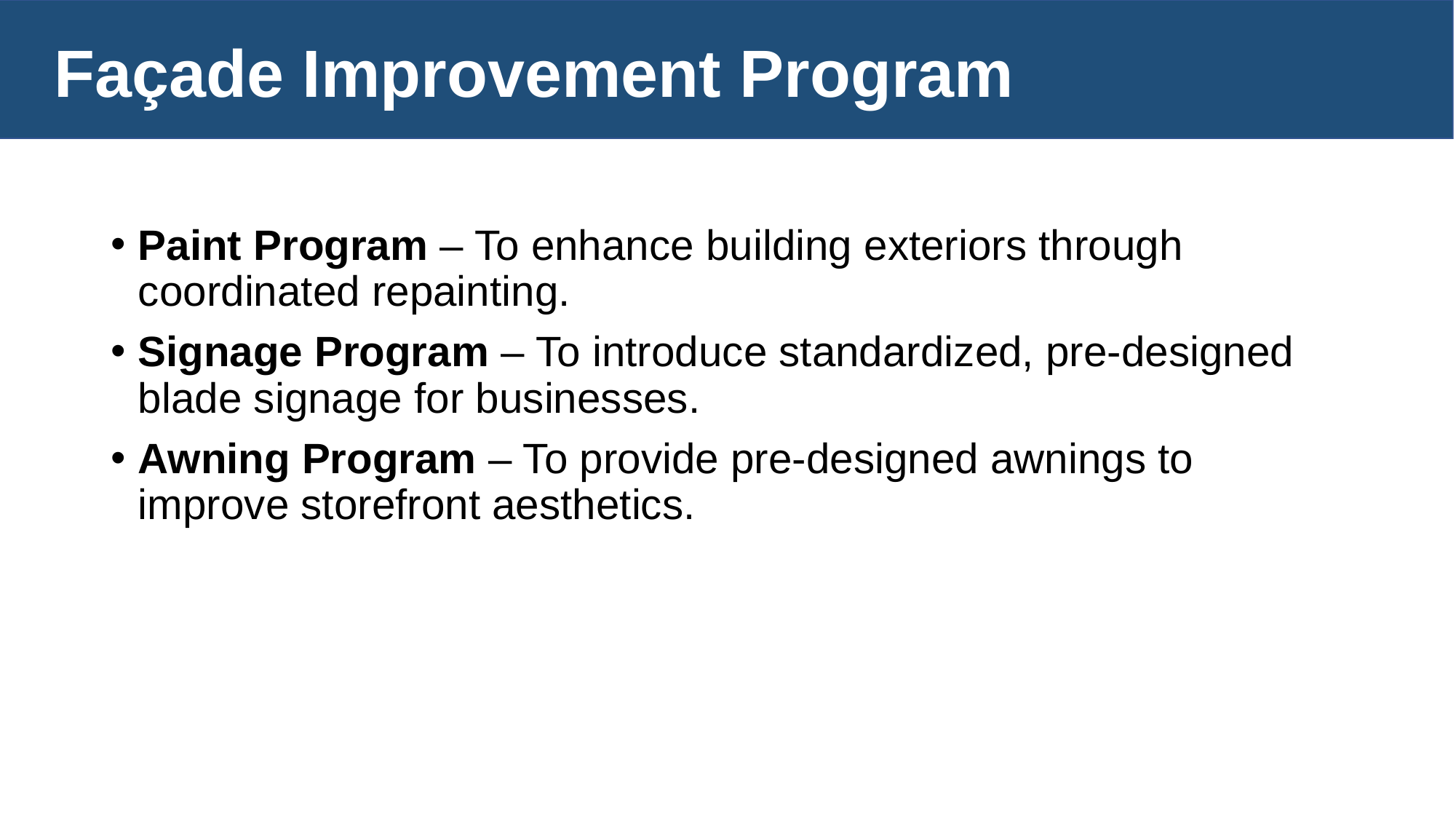

# Façade Improvement Program
Paint Program – To enhance building exteriors through coordinated repainting.
Signage Program – To introduce standardized, pre-designed blade signage for businesses.
Awning Program – To provide pre-designed awnings to improve storefront aesthetics.